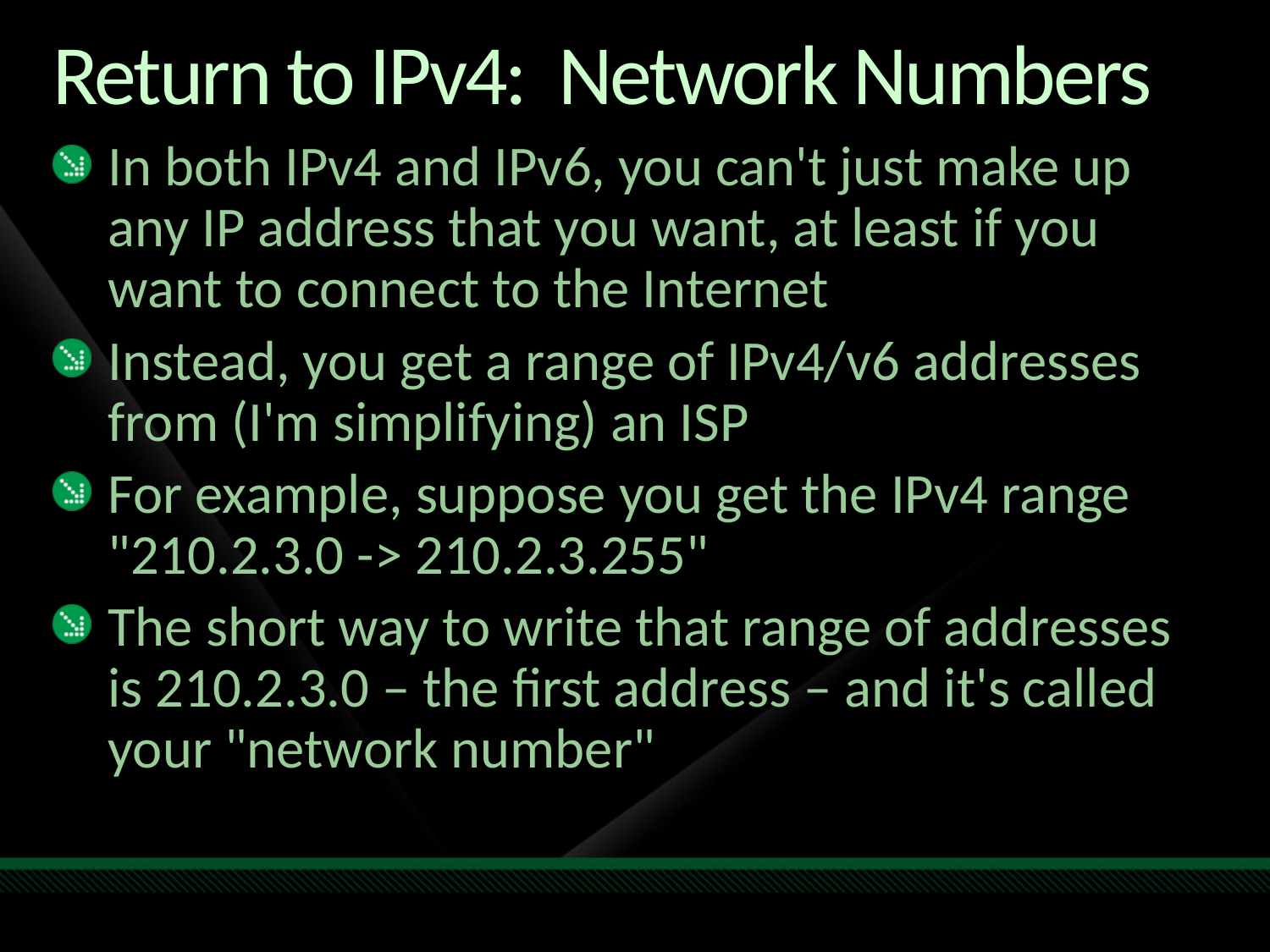

# Return to IPv4:  Network Numbers
In both IPv4 and IPv6, you can't just make up any IP address that you want, at least if you want to connect to the Internet
Instead, you get a range of IPv4/v6 addresses from (I'm simplifying) an ISP
For example, suppose you get the IPv4 range "210.2.3.0 -> 210.2.3.255"
The short way to write that range of addresses is 210.2.3.0 – the first address – and it's called your "network number"